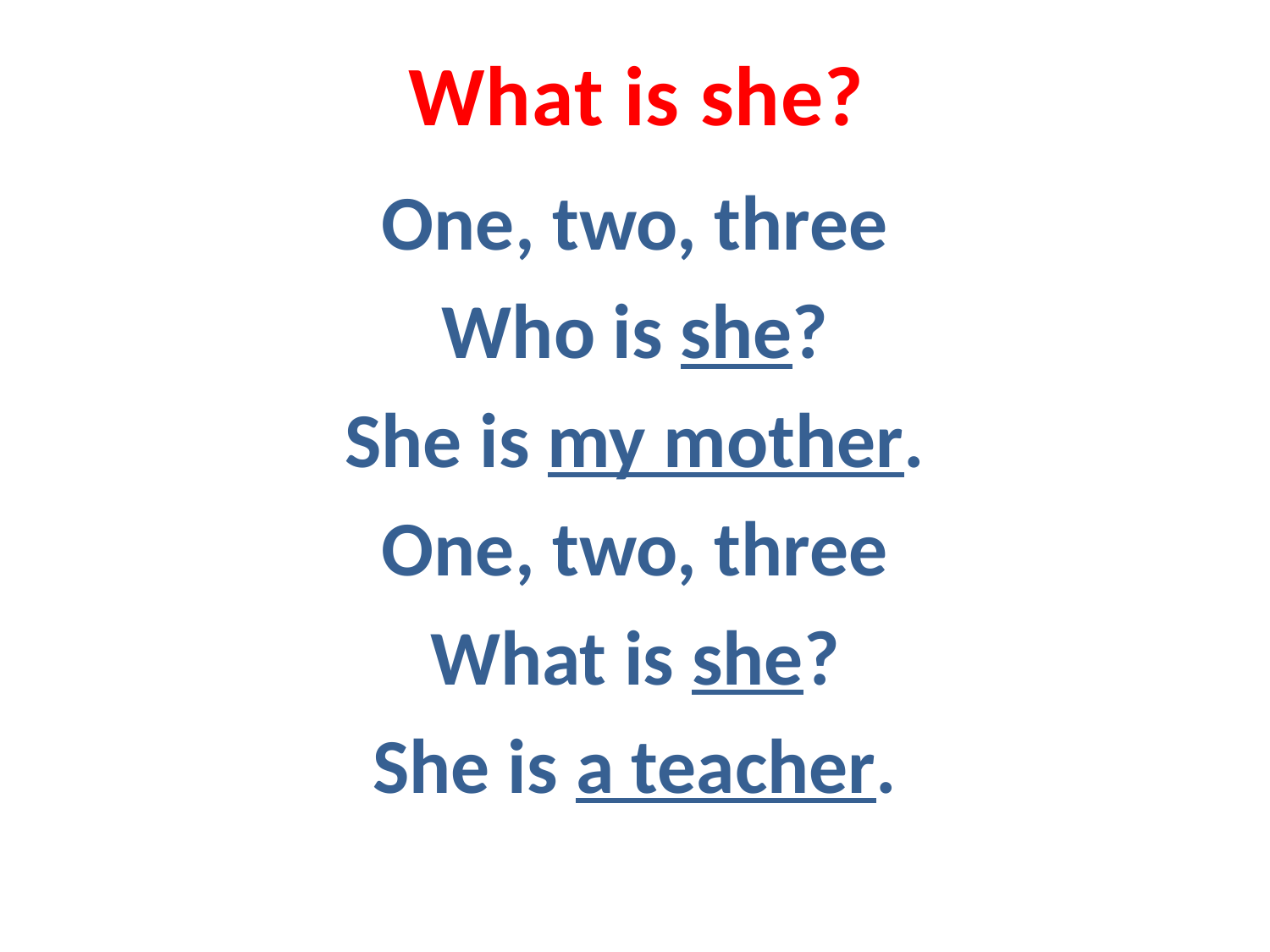

# What is she?
One, two, three
Who is she?
She is my mother.
One, two, three
What is she?
She is a teacher.